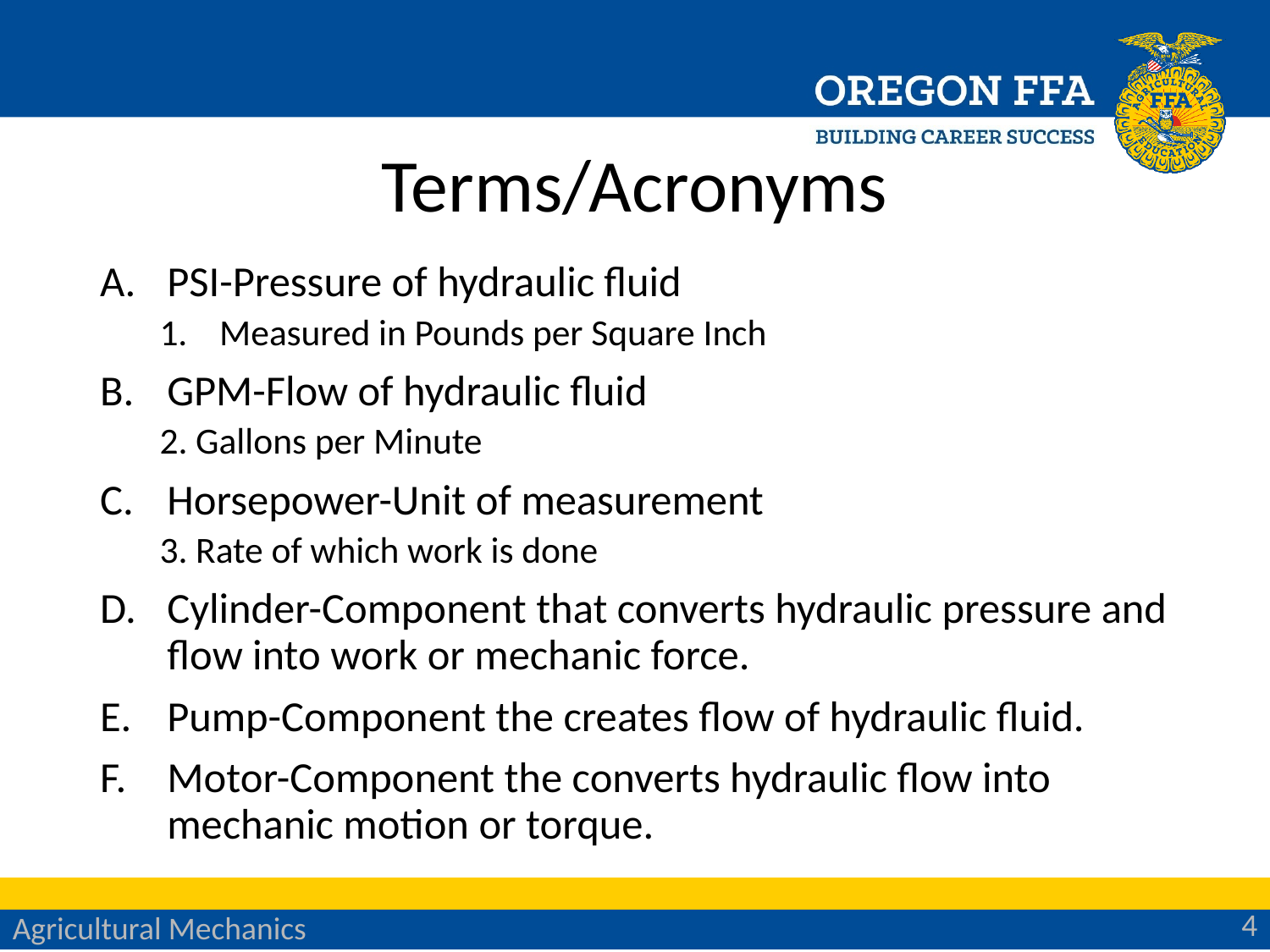

# Terms/Acronyms
PSI-Pressure of hydraulic fluid
Measured in Pounds per Square Inch
GPM-Flow of hydraulic fluid
2. Gallons per Minute
Horsepower-Unit of measurement
3. Rate of which work is done
Cylinder-Component that converts hydraulic pressure and flow into work or mechanic force.
Pump-Component the creates flow of hydraulic fluid.
Motor-Component the converts hydraulic flow into mechanic motion or torque.

4
Agricultural Mechanics